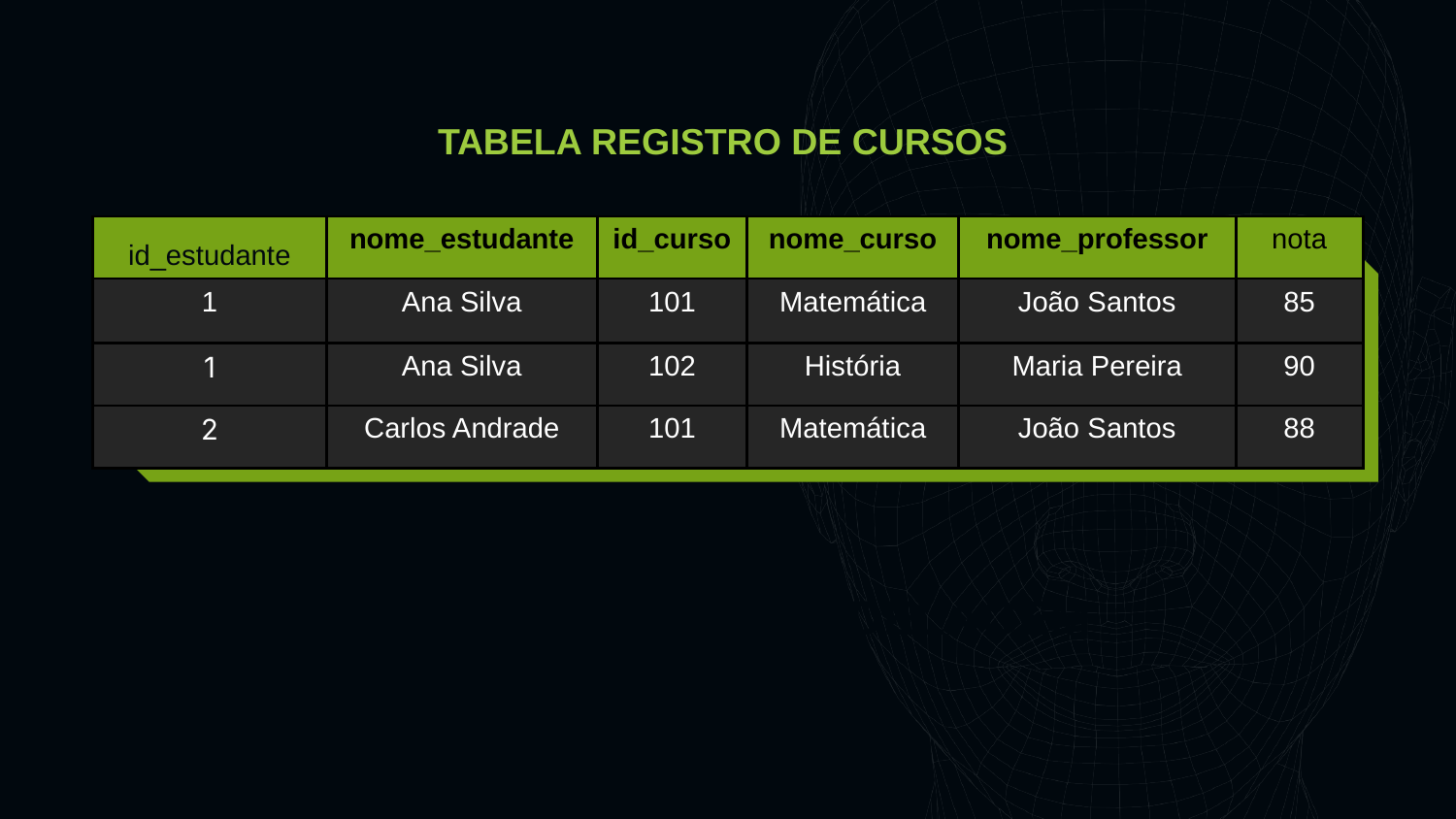

TABELA REGISTRO DE CURSOS
Primárias
| id\_estudante | nome\_estudante | id\_curso | nome\_curso | nome\_professor | nota |
| --- | --- | --- | --- | --- | --- |
| 1 | Ana Silva | 101 | Matemática | João Santos | 85 |
| 1 | Ana Silva | 102 | História | Maria Pereira | 90 |
| 2 | Carlos Andrade | 101 | Matemática | João Santos | 88 |

Apoio
DICIONÁRIO DE MODELAGEM